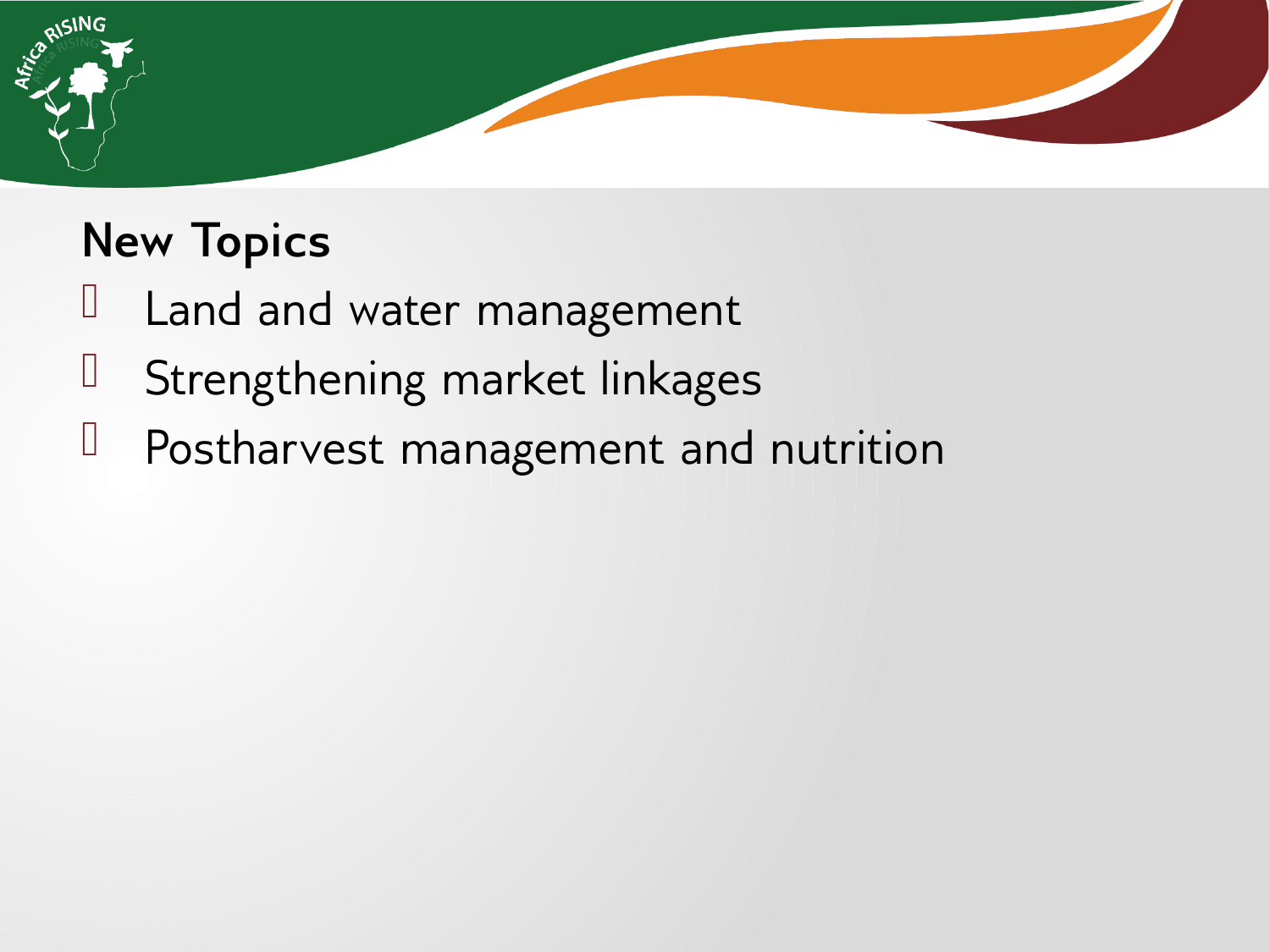

New Topics
Land and water management
Strengthening market linkages
Postharvest management and nutrition